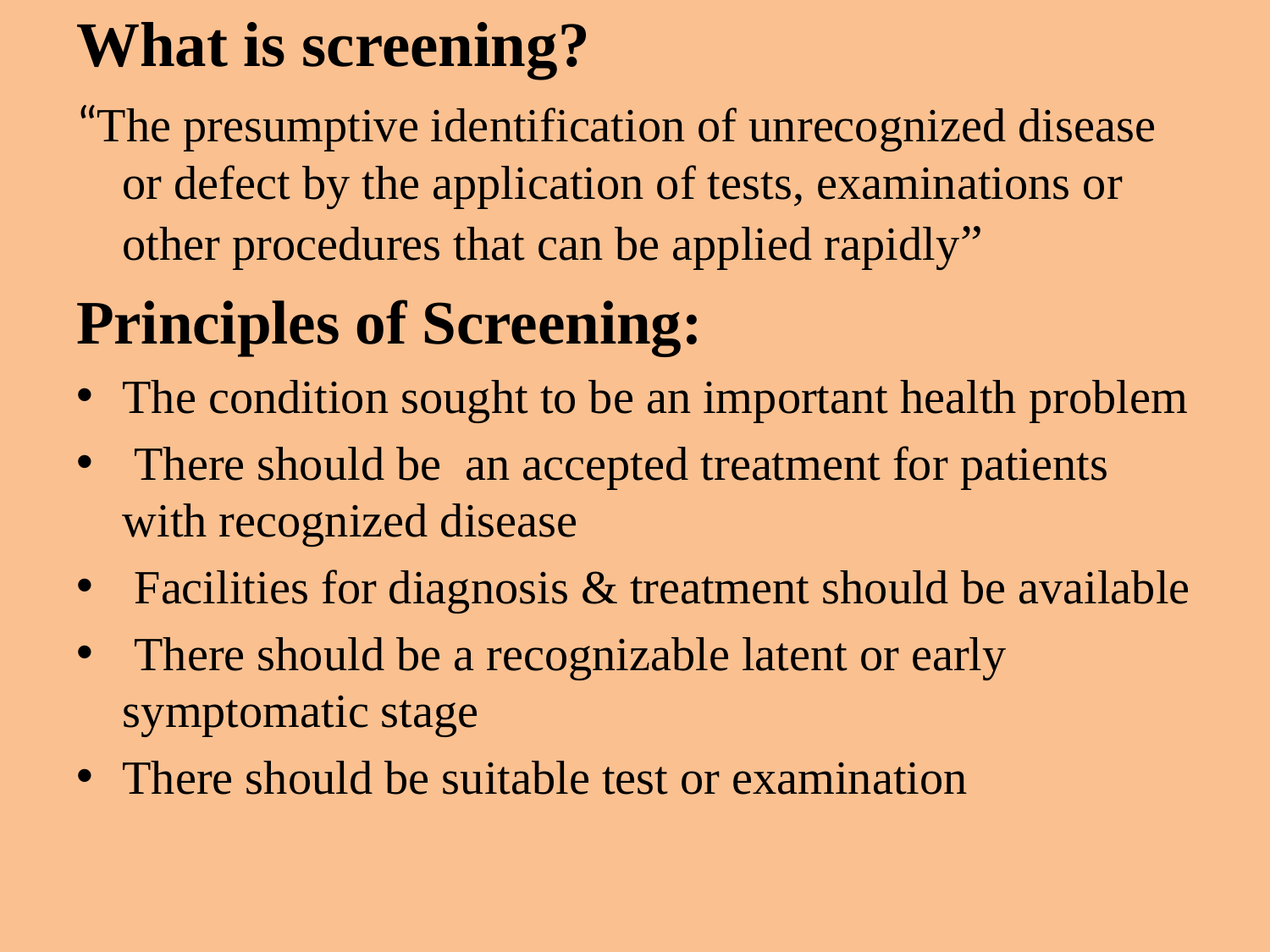

# What is screening?
“The presumptive identification of unrecognized disease or defect by the application of tests, examinations or other procedures that can be applied rapidly”
Principles of Screening:
The condition sought to be an important health problem
 There should be  an accepted treatment for patients with recognized disease
 Facilities for diagnosis & treatment should be available
 There should be a recognizable latent or early symptomatic stage
There should be suitable test or examination